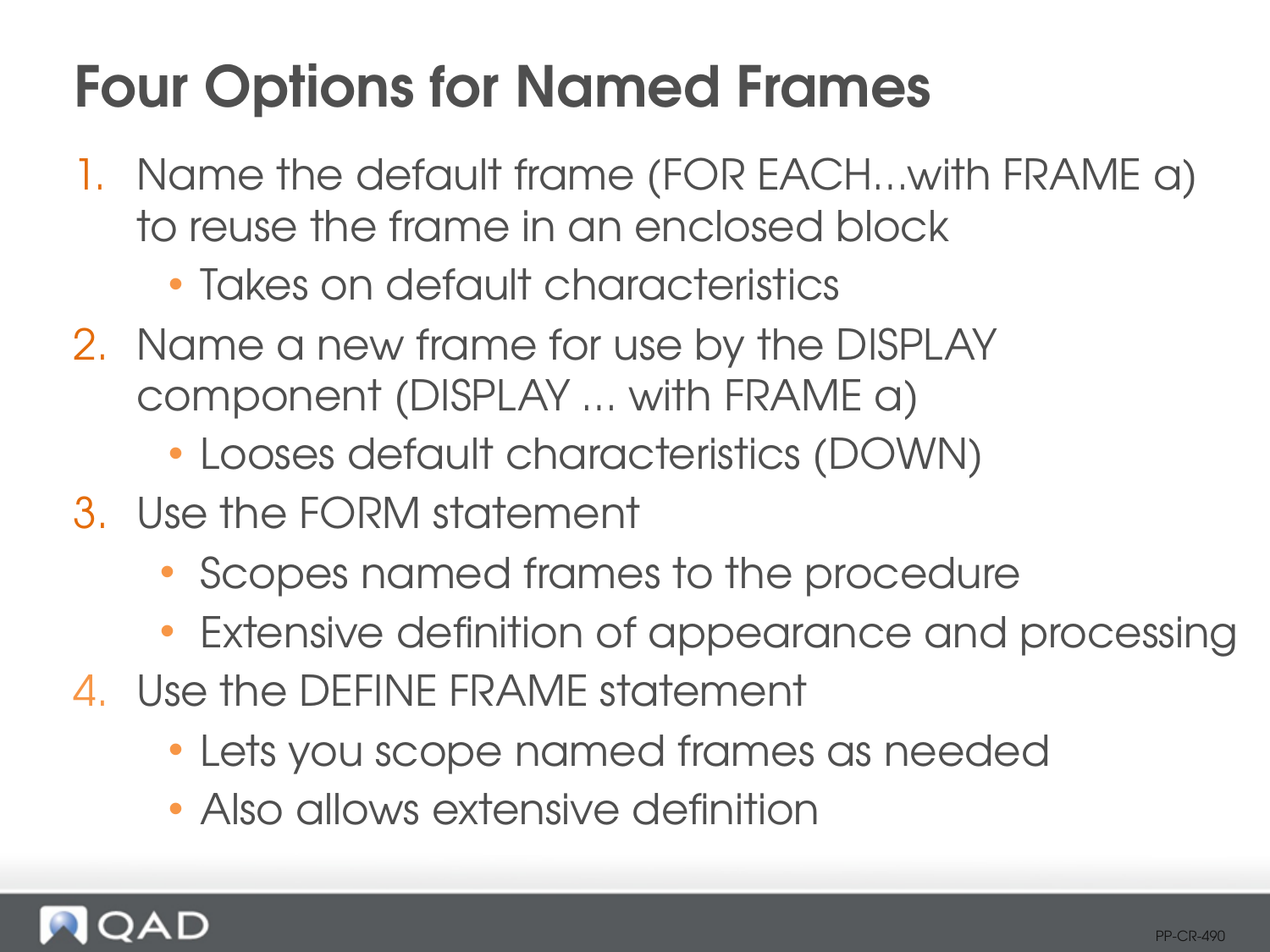

# Four Options for Named Frames
Name the default frame (FOR EACH…with FRAME a) to reuse the frame in an enclosed block
Takes on default characteristics
Name a new frame for use by the DISPLAY component (DISPLAY … with FRAME a)
Looses default characteristics (DOWN)
Use the FORM statement
Scopes named frames to the procedure
Extensive definition of appearance and processing
Use the DEFINE FRAME statement
Lets you scope named frames as needed
Also allows extensive definition
PP-CR-490